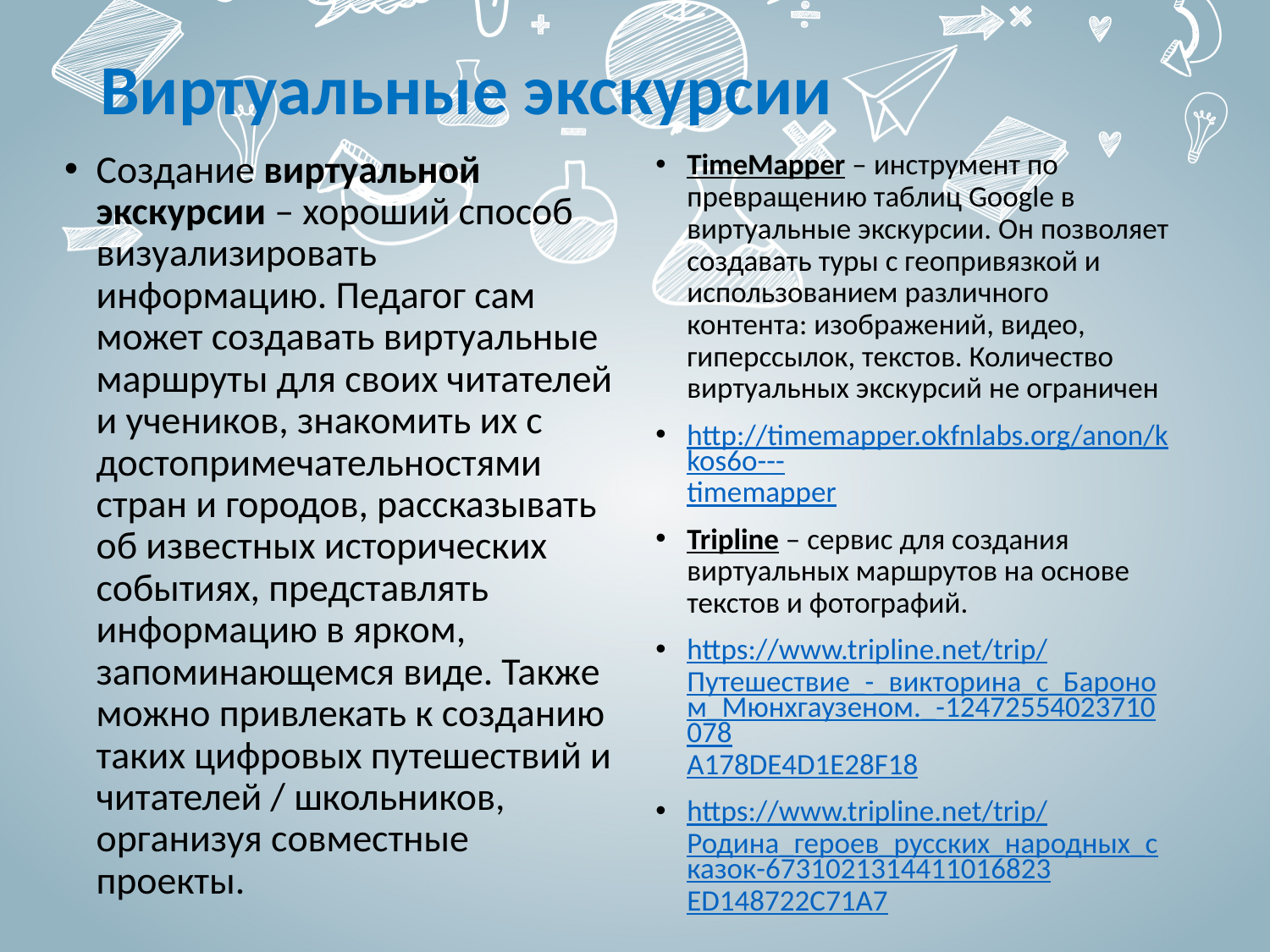

# Виртуальные экскурсии
Создание виртуальной экскурсии – хороший способ визуализировать информацию. Педагог сам может создавать виртуальные маршруты для своих читателей и учеников, знакомить их с достопримечательностями стран и городов, рассказывать об известных исторических событиях, представлять информацию в ярком, запоминающемся виде. Также можно привлекать к созданию таких цифровых путешествий и читателей / школьников, организуя совместные проекты.
TimeMapper – инструмент по превращению таблиц Google в виртуальные экскурсии. Он позволяет создавать туры с геопривязкой и использованием различного контента: изображений, видео, гиперссылок, текстов. Количество виртуальных экскурсий не ограничен
http://timemapper.okfnlabs.org/anon/kkos6o---timemapper
Tripline – сервис для cоздания виртуальных маршрутов на основе текстов и фотографий.
https://www.tripline.net/trip/Путешествие_-_викторина_с_Бароном_Мюнхгаузеном._-12472554023710078A178DE4D1E28F18
https://www.tripline.net/trip/Родина_героев_русских_народных_сказок-6731021314411016823ED148722C71A7